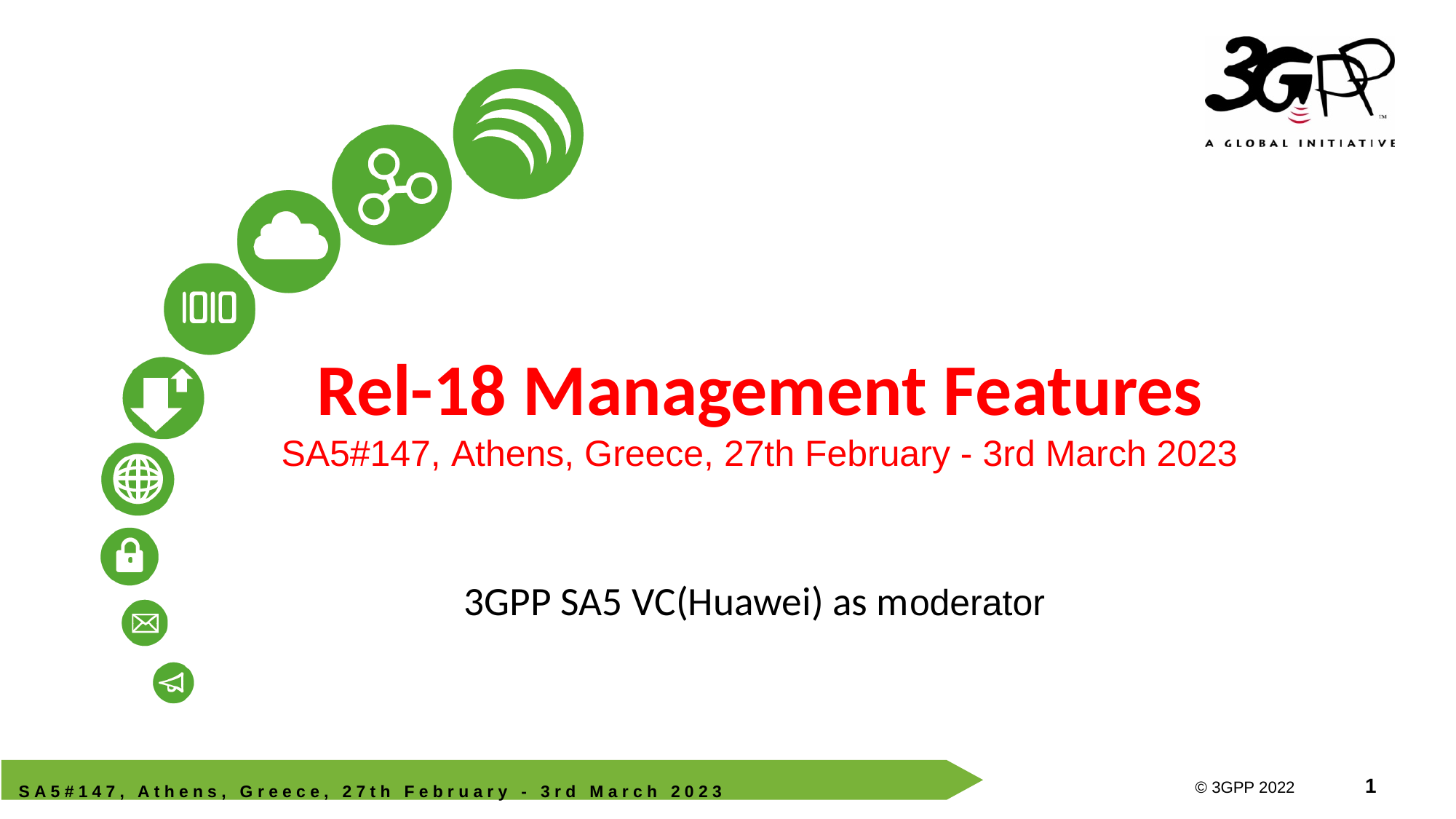

# Rel-18 Management Features SA5#147, Athens, Greece, 27th February - 3rd March 2023
3GPP SA5 VC(Huawei) as moderator